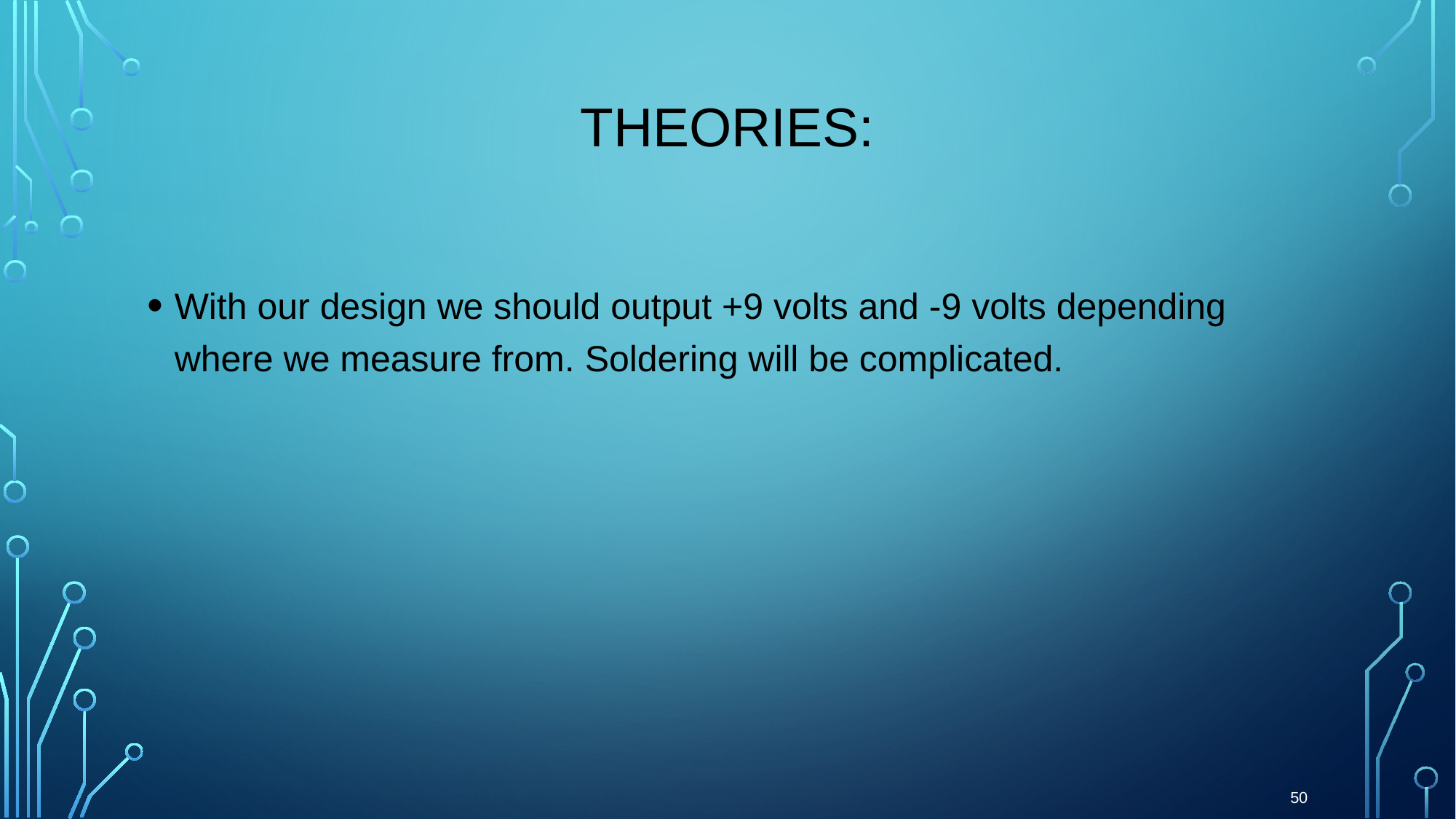

# Theories:
With our design we should output +9 volts and -9 volts depending where we measure from. Soldering will be complicated.
50